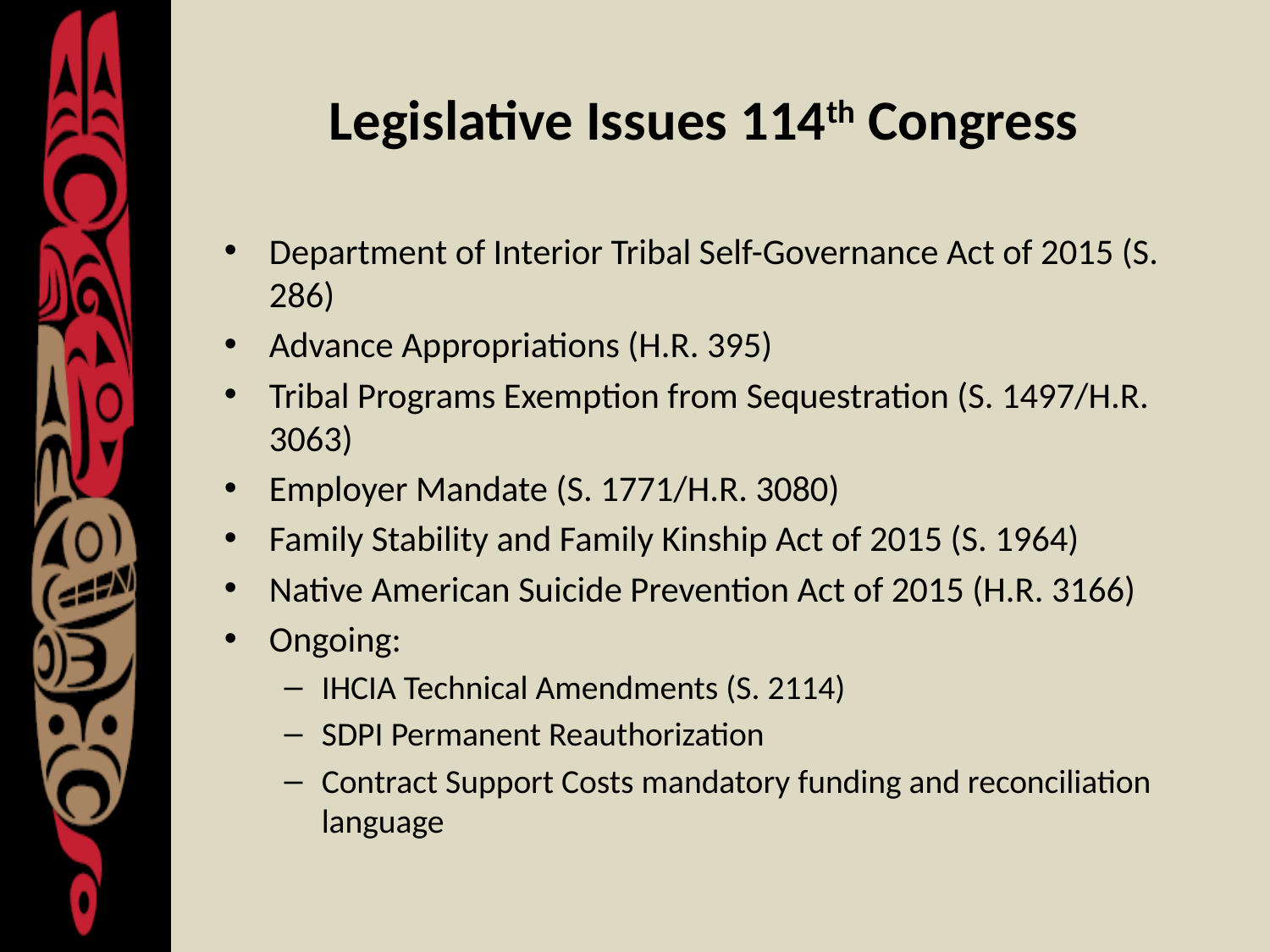

# Legislative Issues 114th Congress
Department of Interior Tribal Self-Governance Act of 2015 (S. 286)
Advance Appropriations (H.R. 395)
Tribal Programs Exemption from Sequestration (S. 1497/H.R. 3063)
Employer Mandate (S. 1771/H.R. 3080)
Family Stability and Family Kinship Act of 2015 (S. 1964)
Native American Suicide Prevention Act of 2015 (H.R. 3166)
Ongoing:
IHCIA Technical Amendments (S. 2114)
SDPI Permanent Reauthorization
Contract Support Costs mandatory funding and reconciliation language